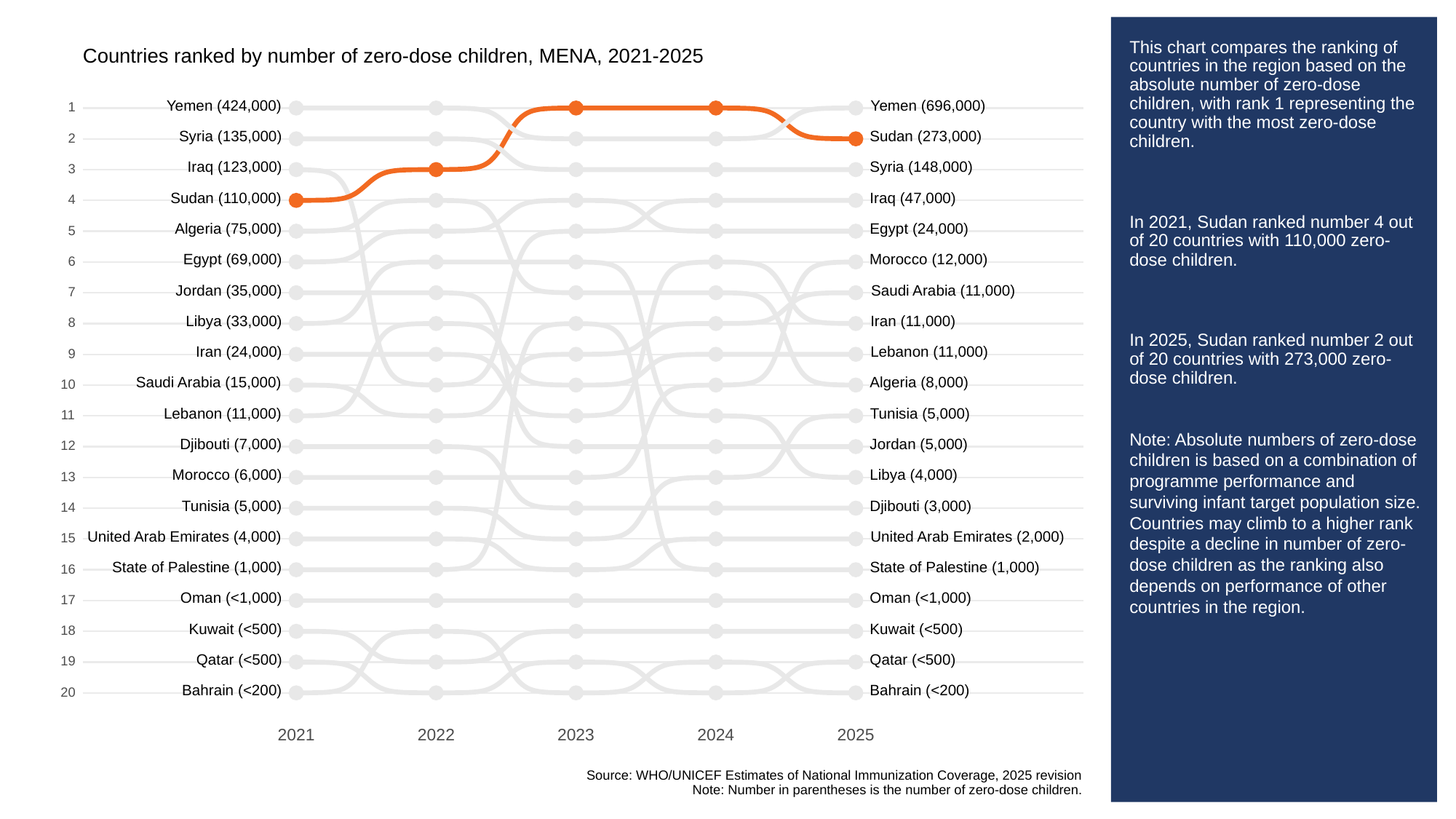

# This chart compares the ranking of countries in the region based on the absolute number of zero-dose children, with rank 1 representing the country with the most zero-dose children.

In 2021, Sudan ranked number 4 out of 20 countries with 110,000 zero-dose children.

In 2025, Sudan ranked number 2 out of 20 countries with 273,000 zero-dose children.

Note: Absolute numbers of zero-dose children is based on a combination of programme performance and surviving infant target population size. Countries may climb to a higher rank despite a decline in number of zero-dose children as the ranking also depends on performance of other countries in the region.

Countries ranked by number of zero-dose children, MENA, 2021-2025
Yemen (424,000)
Yemen (696,000)

1

Syria (135,000)
Sudan (273,000)

2

Iraq (123,000)
Syria (148,000)

3

Sudan (110,000)
Iraq (47,000)

4

Algeria (75,000)
Egypt (24,000)

5

Egypt (69,000)
Morocco (12,000)

6

Jordan (35,000)
Saudi Arabia (11,000)

7

Libya (33,000)
Iran (11,000)

8

Iran (24,000)
Lebanon (11,000)

9

Saudi Arabia (15,000)
Algeria (8,000)

10

Lebanon (11,000)
Tunisia (5,000)

11

Djibouti (7,000)
Jordan (5,000)

12

Morocco (6,000)
Libya (4,000)

13

Tunisia (5,000)
Djibouti (3,000)

14

United Arab Emirates (4,000)
United Arab Emirates (2,000)

15

State of Palestine (1,000)
State of Palestine (1,000)

16

Oman (<1,000)
Oman (<1,000)

17

Kuwait (<500)
Kuwait (<500)

18

Qatar (<500)
Qatar (<500)

19

Bahrain (<200)
Bahrain (<200)

20

2023
2021
2022
2024
2025
Source: WHO/UNICEF Estimates of National Immunization Coverage, 2025 revision
Note: Number in parentheses is the number of zero-dose children.